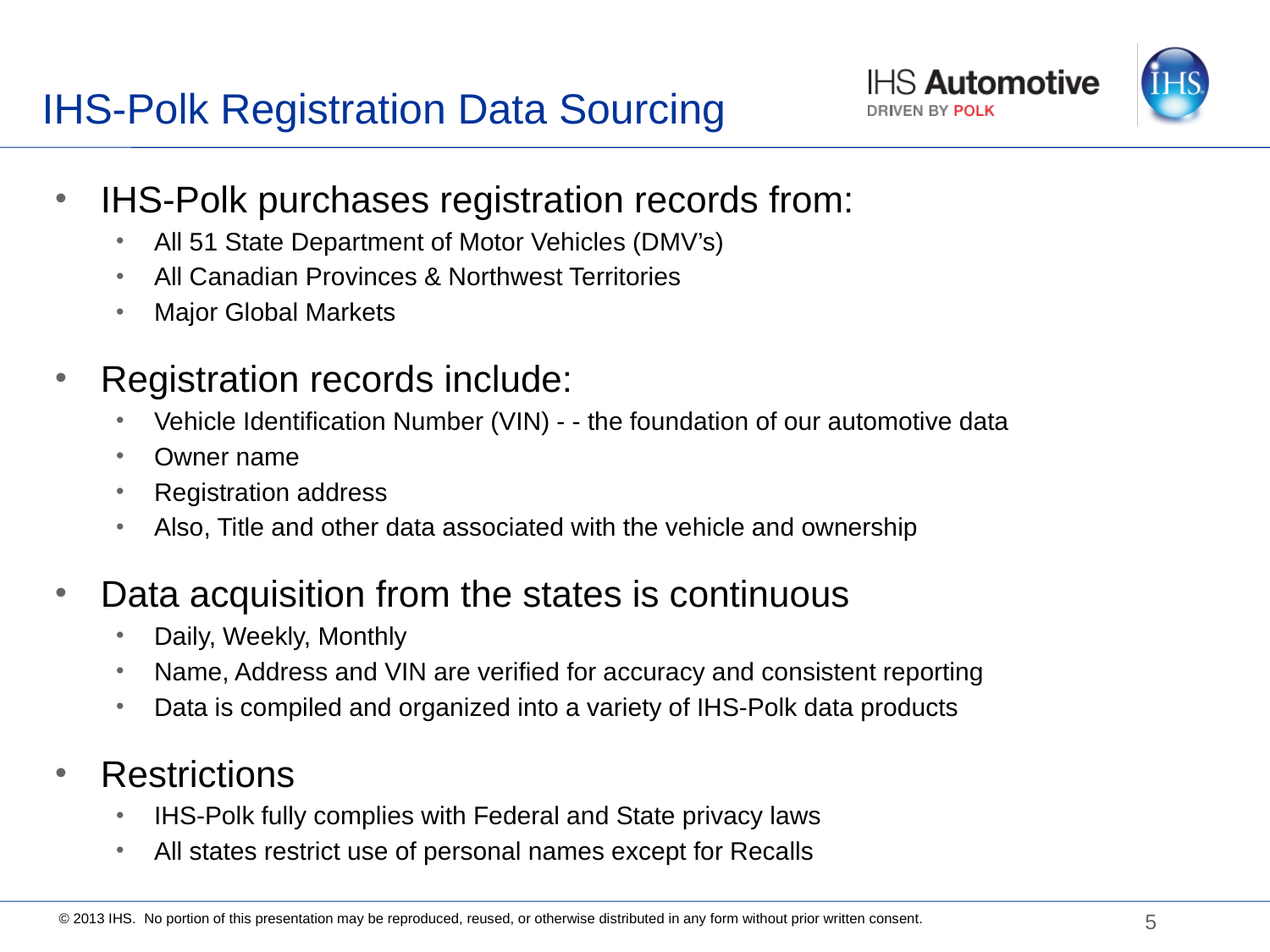

# IHS-Polk Registration Data Sourcing
IHS-Polk purchases registration records from:
All 51 State Department of Motor Vehicles (DMV’s)
All Canadian Provinces & Northwest Territories
Major Global Markets

Registration records include:
Vehicle Identification Number (VIN) - - the foundation of our automotive data
Owner name
Registration address
Also, Title and other data associated with the vehicle and ownership

Data acquisition from the states is continuous
Daily, Weekly, Monthly
Name, Address and VIN are verified for accuracy and consistent reporting
Data is compiled and organized into a variety of IHS-Polk data products

Restrictions
IHS-Polk fully complies with Federal and State privacy laws
All states restrict use of personal names except for Recalls

5